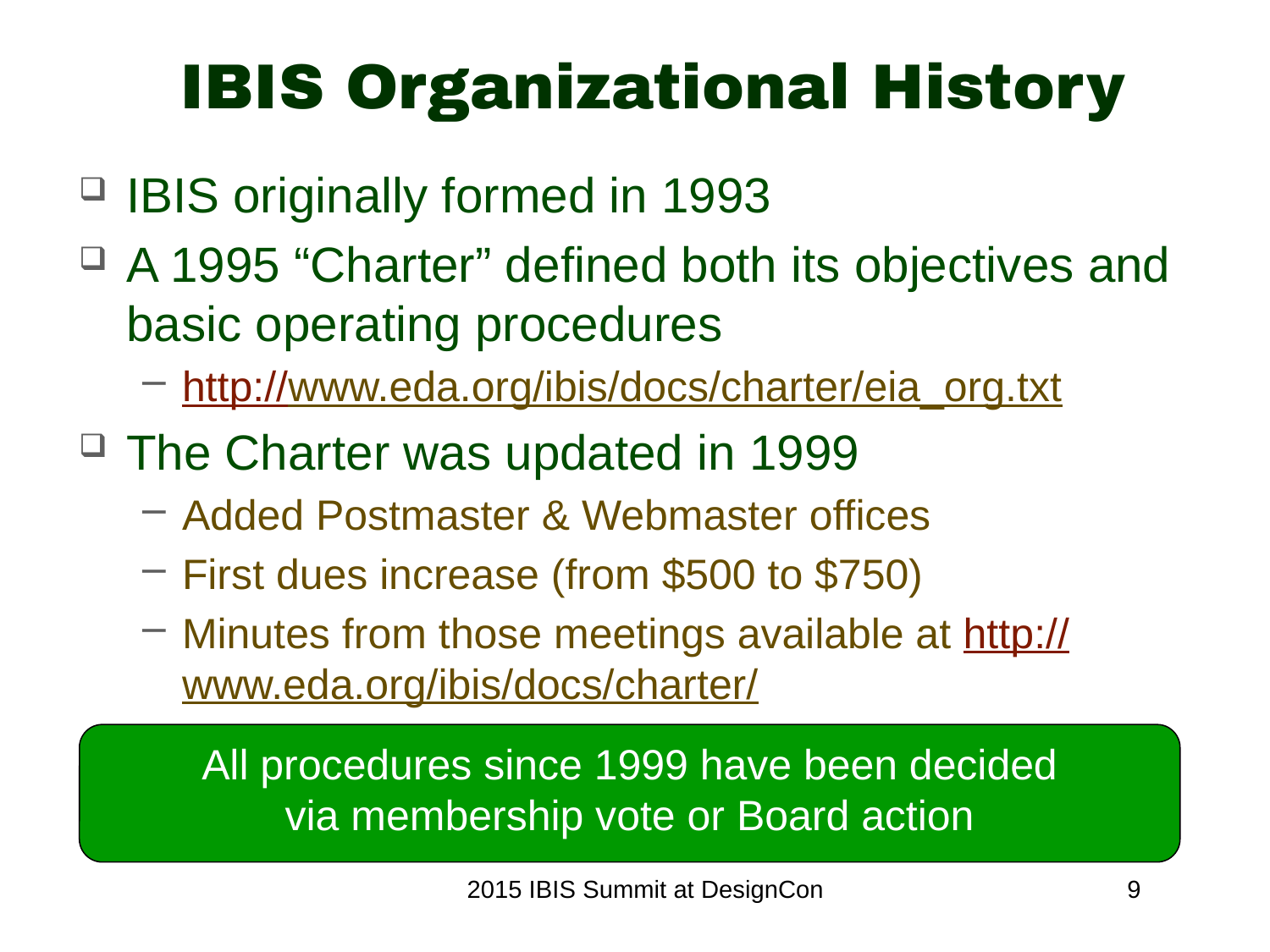

# IBIS Organizational History
IBIS originally formed in 1993
A 1995 “Charter” defined both its objectives and basic operating procedures
http://www.eda.org/ibis/docs/charter/eia_org.txt
The Charter was updated in 1999
Added Postmaster & Webmaster offices
First dues increase (from $500 to $750)
Minutes from those meetings available at http://www.eda.org/ibis/docs/charter/
All procedures since 1999 have been decided
via membership vote or Board action

2015 IBIS Summit at DesignCon

9